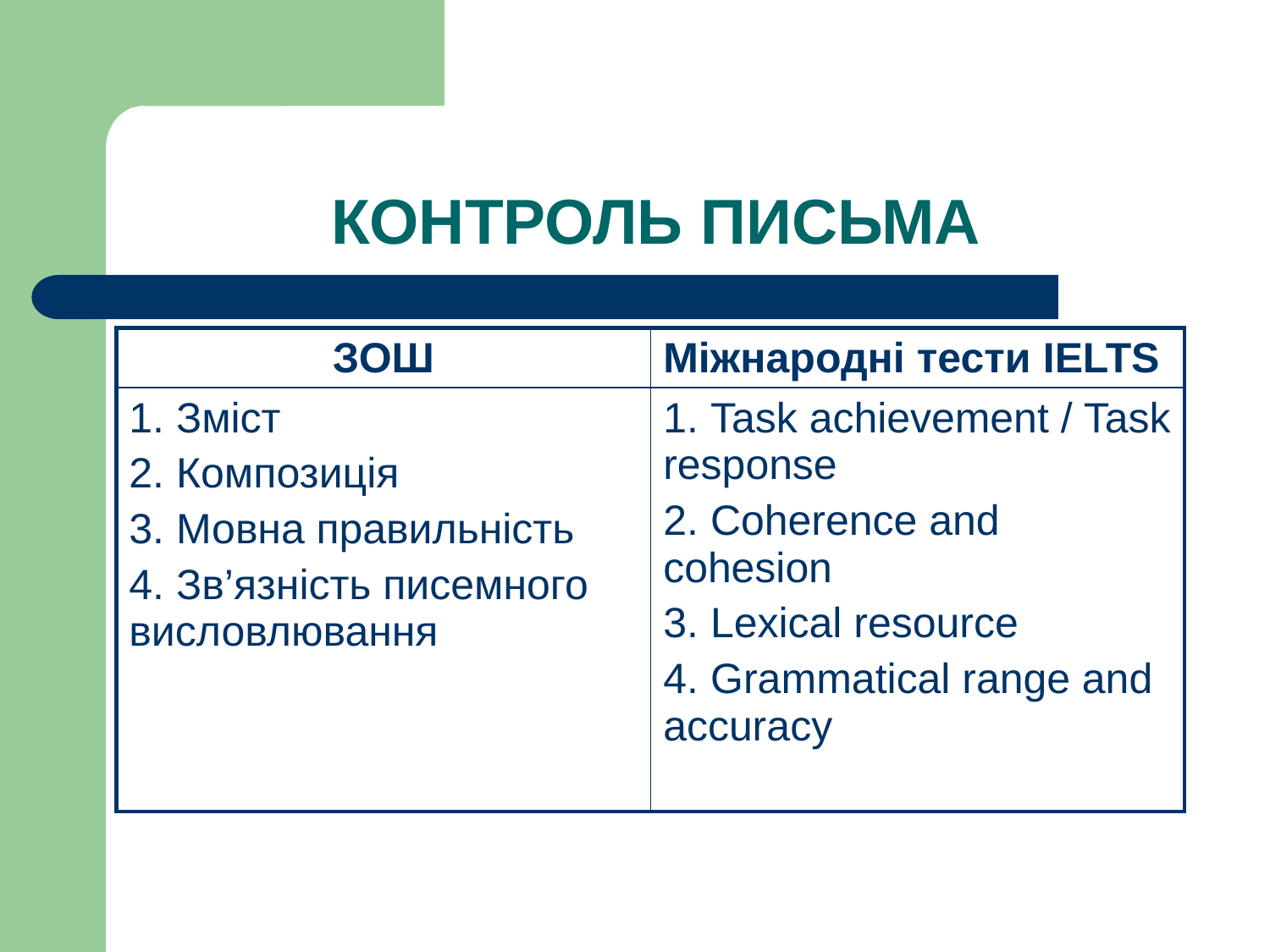

# КОНТРОЛЬ ПИСЬМА
| ЗОШ | Міжнародні тести IELTS |
| --- | --- |
| 1. Зміст 2. Композиція 3. Мовна правильність 4. Зв’язність писемного висловлювання | 1. Task achievement / Task response 2. Coherence and cohesion 3. Lexical resource 4. Grammatical range and accuracy |